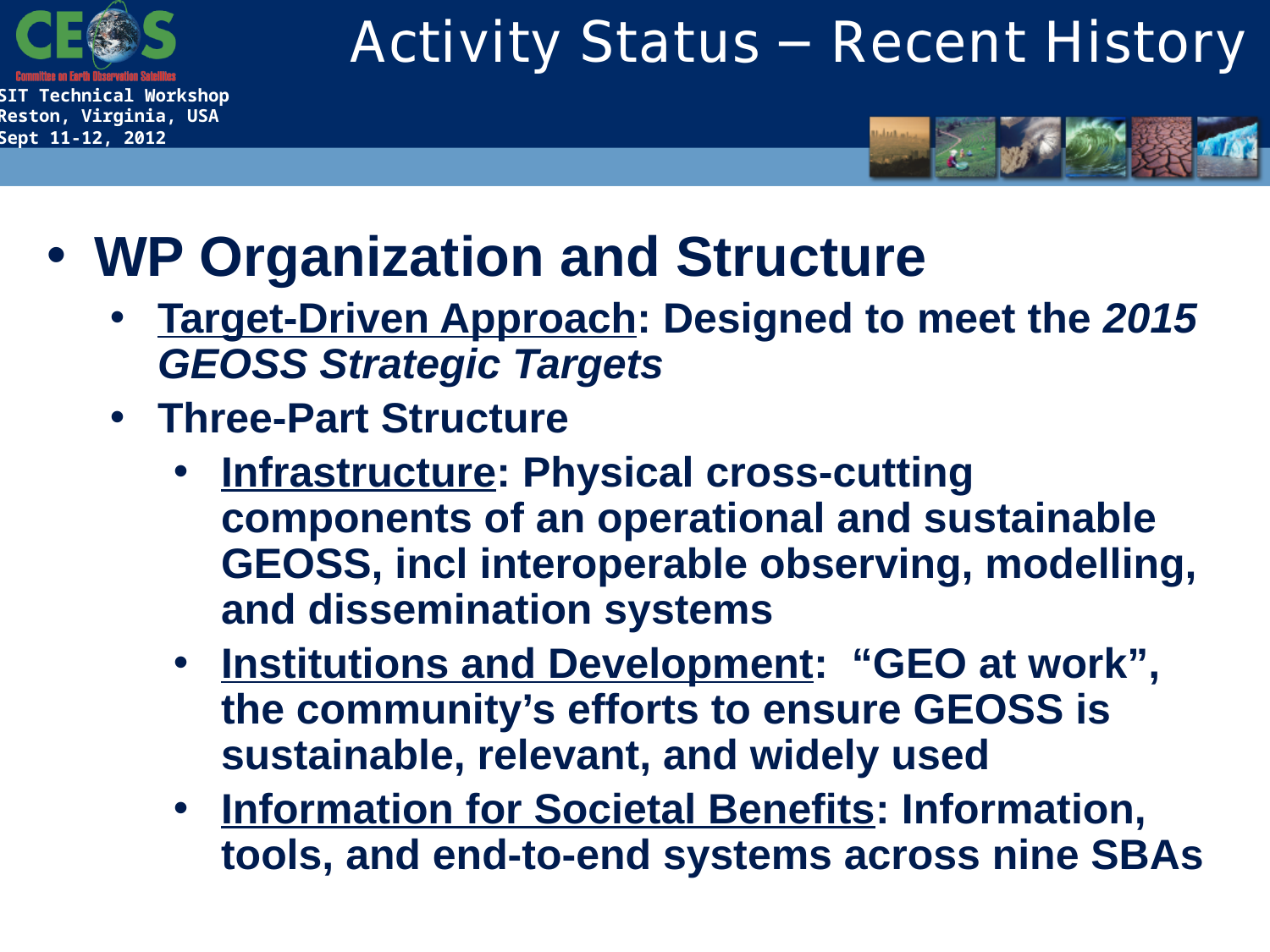

Activity Status – Recent History

WP Organization and Structure
Target-Driven Approach: Designed to meet the 2015 GEOSS Strategic Targets
Three-Part Structure
Infrastructure: Physical cross-cutting components of an operational and sustainable GEOSS, incl interoperable observing, modelling, and dissemination systems
Institutions and Development:  “GEO at work”, the community’s efforts to ensure GEOSS is sustainable, relevant, and widely used
Information for Societal Benefits: Information, tools, and end-to-end systems across nine SBAs